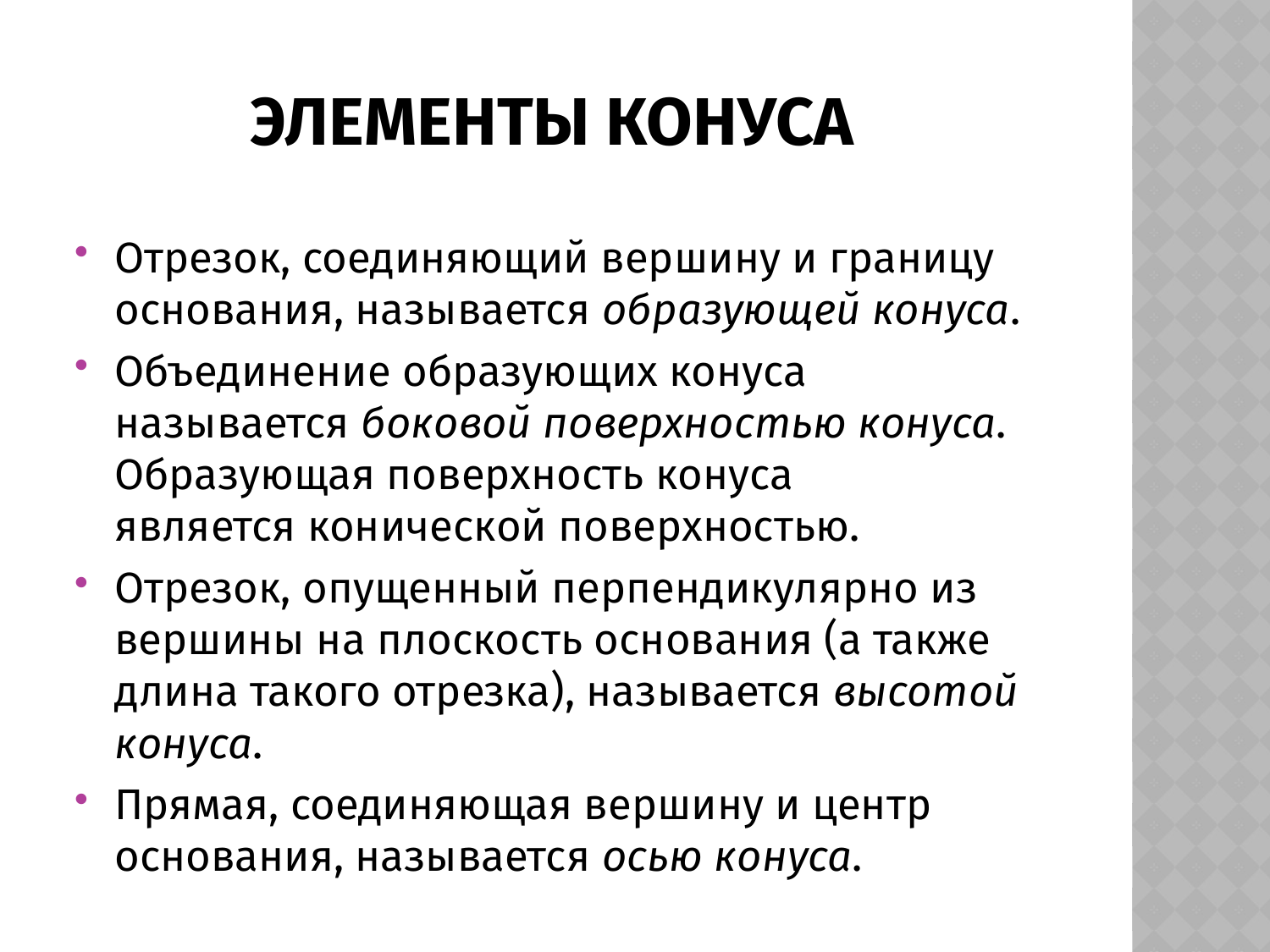

# Элементы Конуса
Отрезок, соединяющий вершину и границу основания, называется образующей конуса.
Объединение образующих конуса называется боковой поверхностью конуса. Образующая поверхность конуса является конической поверхностью.
Отрезок, опущенный перпендикулярно из вершины на плоскость основания (а также длина такого отрезка), называется высотой конуса.
Прямая, соединяющая вершину и центр основания, называется осью конуса.